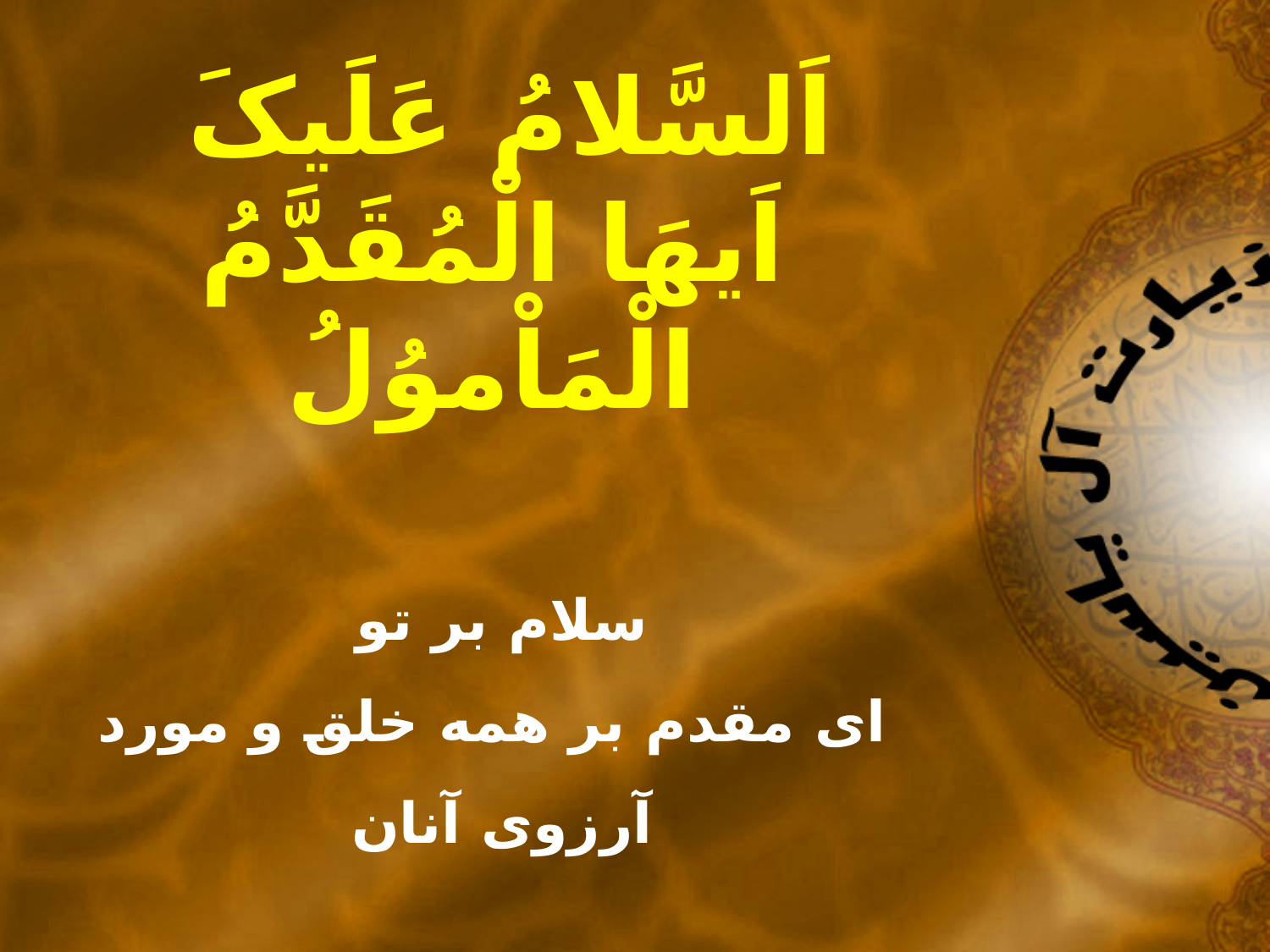

اَلسَّلامُ عَلَيکَ
اَيهَا الْمُقَدَّمُ الْمَاْموُلُ
سلام بر تو
اى مقدم بر همه خلق و مورد آرزوى آنان